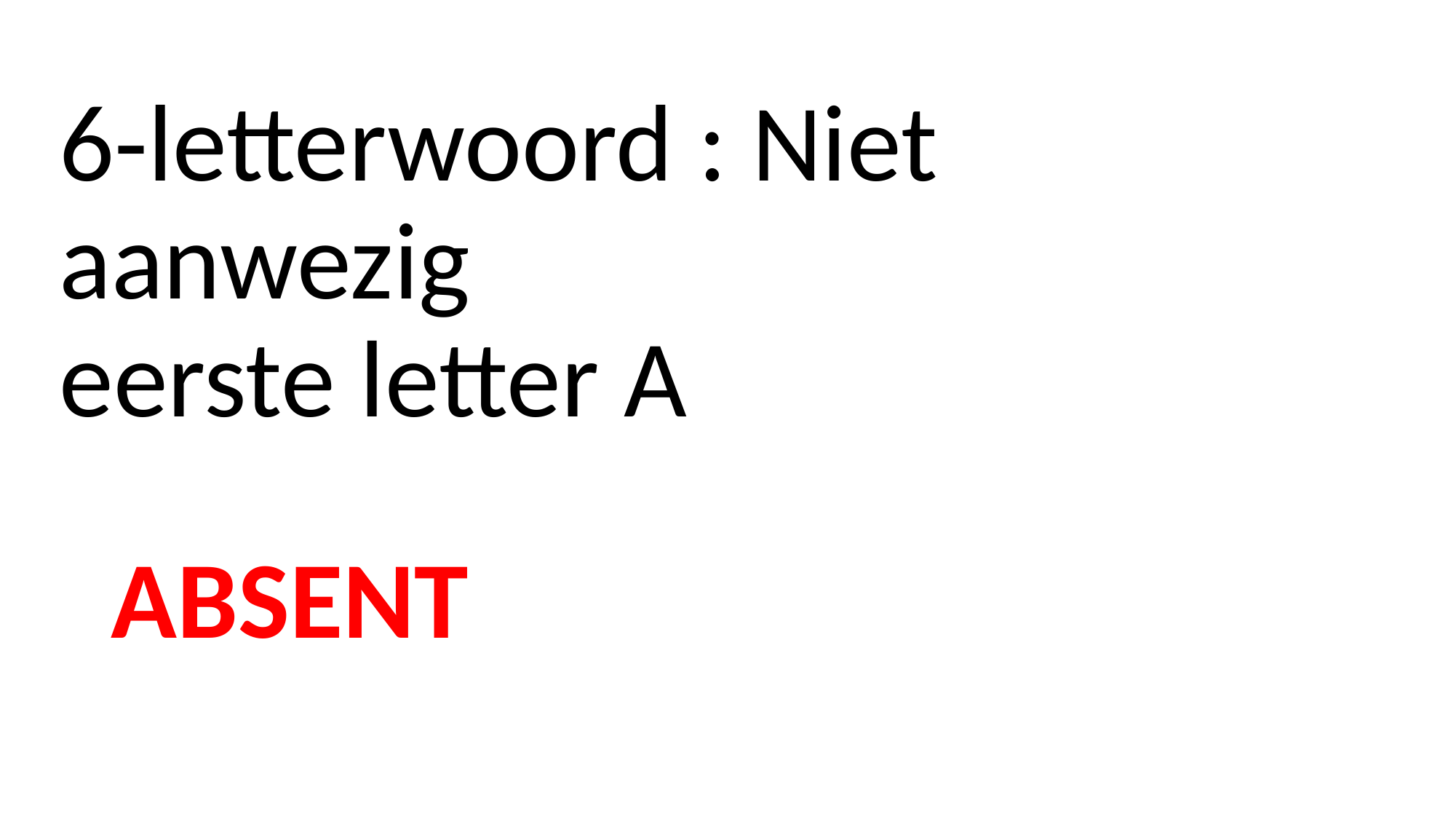

# 6-letterwoord : Niet aanwezig eerste letter A
ABSENT